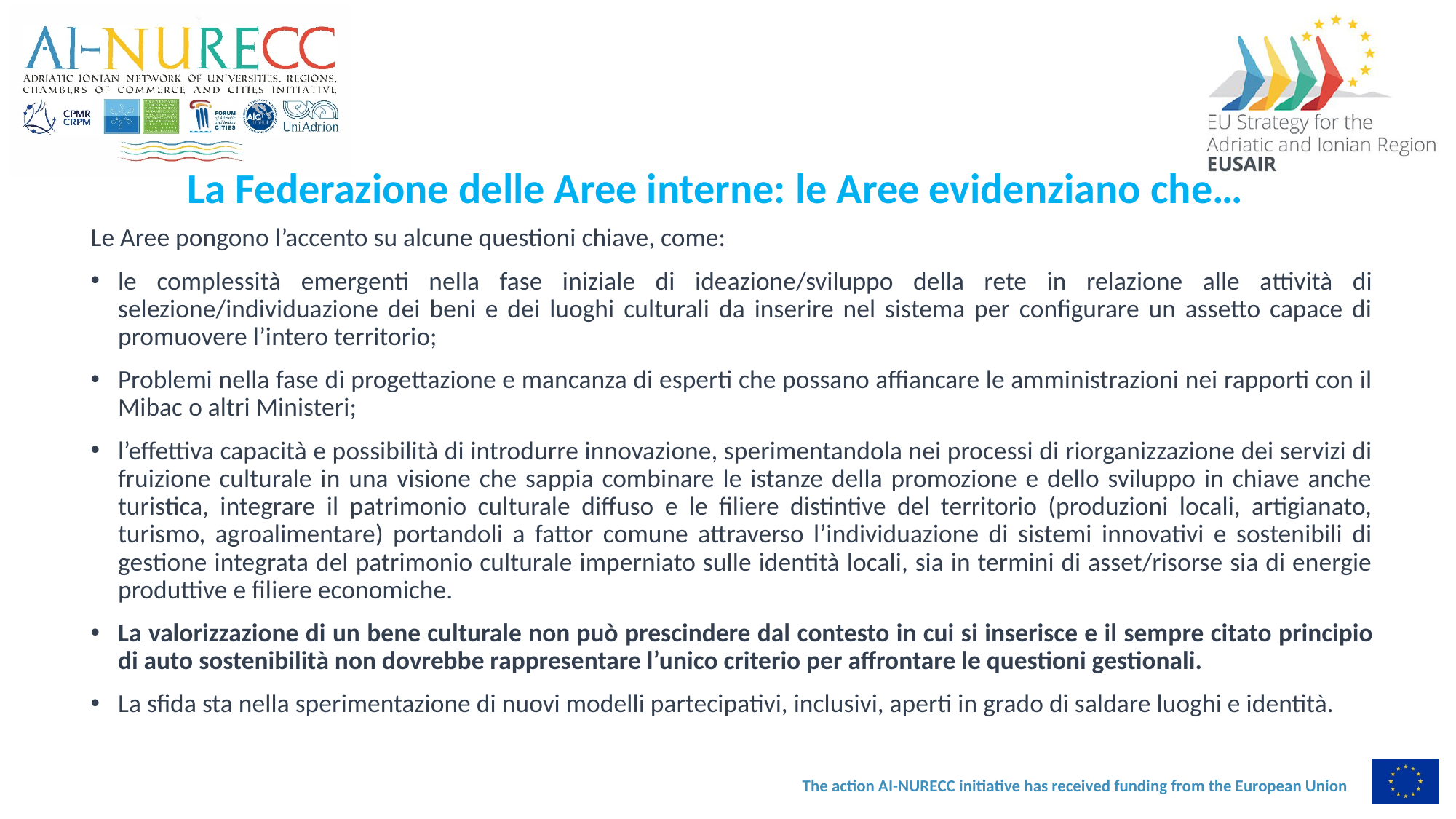

La Federazione delle Aree interne: le Aree evidenziano che…
Le Aree pongono l’accento su alcune questioni chiave, come:
le complessità emergenti nella fase iniziale di ideazione/sviluppo della rete in relazione alle attività di selezione/individuazione dei beni e dei luoghi culturali da inserire nel sistema per configurare un assetto capace di promuovere l’intero territorio;
Problemi nella fase di progettazione e mancanza di esperti che possano affiancare le amministrazioni nei rapporti con il Mibac o altri Ministeri;
l’effettiva capacità e possibilità di introdurre innovazione, sperimentandola nei processi di riorganizzazione dei servizi di fruizione culturale in una visione che sappia combinare le istanze della promozione e dello sviluppo in chiave anche turistica, integrare il patrimonio culturale diffuso e le filiere distintive del territorio (produzioni locali, artigianato, turismo, agroalimentare) portandoli a fattor comune attraverso l’individuazione di sistemi innovativi e sostenibili di gestione integrata del patrimonio culturale imperniato sulle identità locali, sia in termini di asset/risorse sia di energie produttive e filiere economiche.
La valorizzazione di un bene culturale non può prescindere dal contesto in cui si inserisce e il sempre citato principio di auto sostenibilità non dovrebbe rappresentare l’unico criterio per affrontare le questioni gestionali.
La sfida sta nella sperimentazione di nuovi modelli partecipativi, inclusivi, aperti in grado di saldare luoghi e identità.